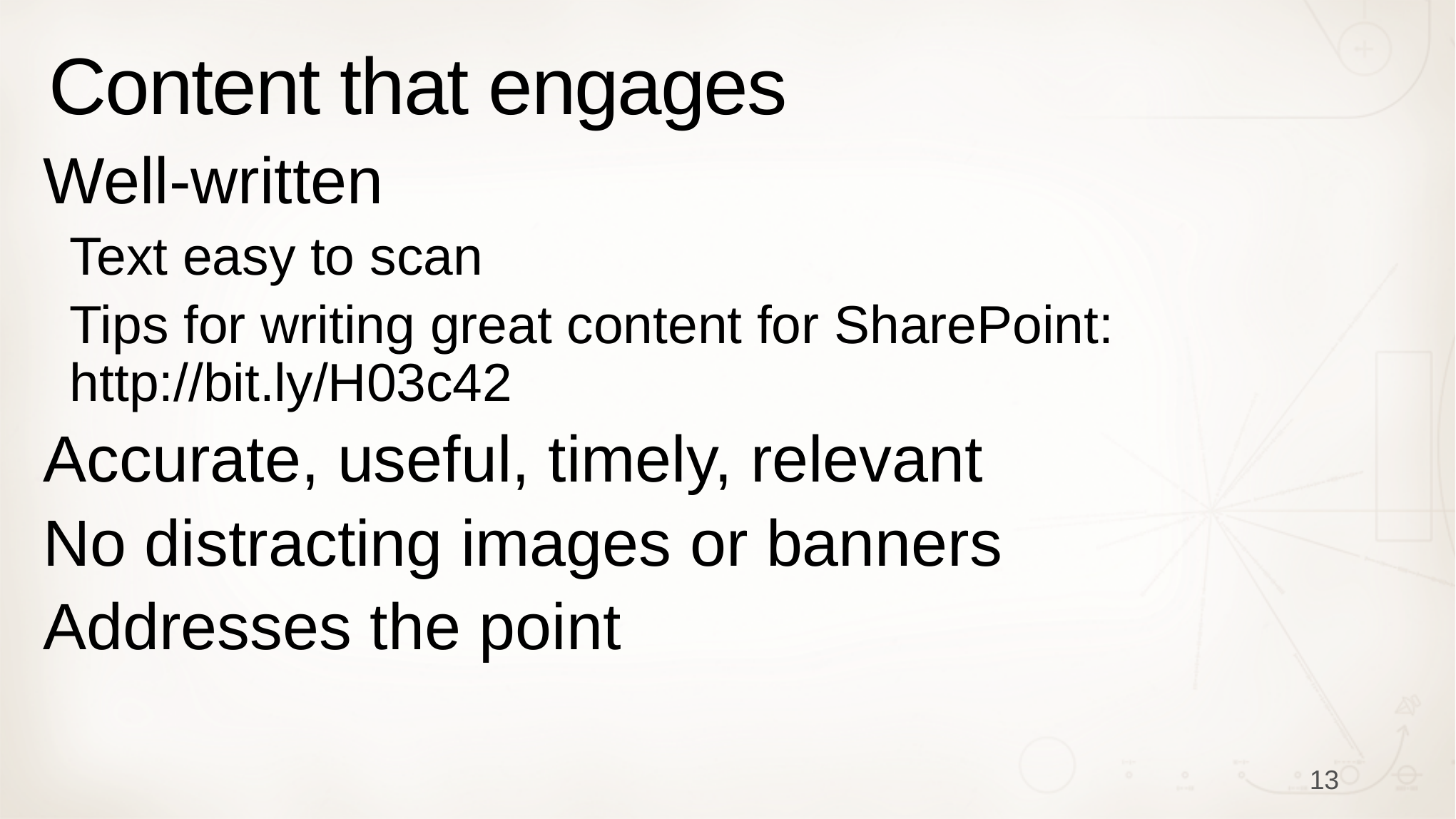

# Content that engages
Well-written
Text easy to scan
Tips for writing great content for SharePoint: http://bit.ly/H03c42
Accurate, useful, timely, relevant
No distracting images or banners
Addresses the point
13